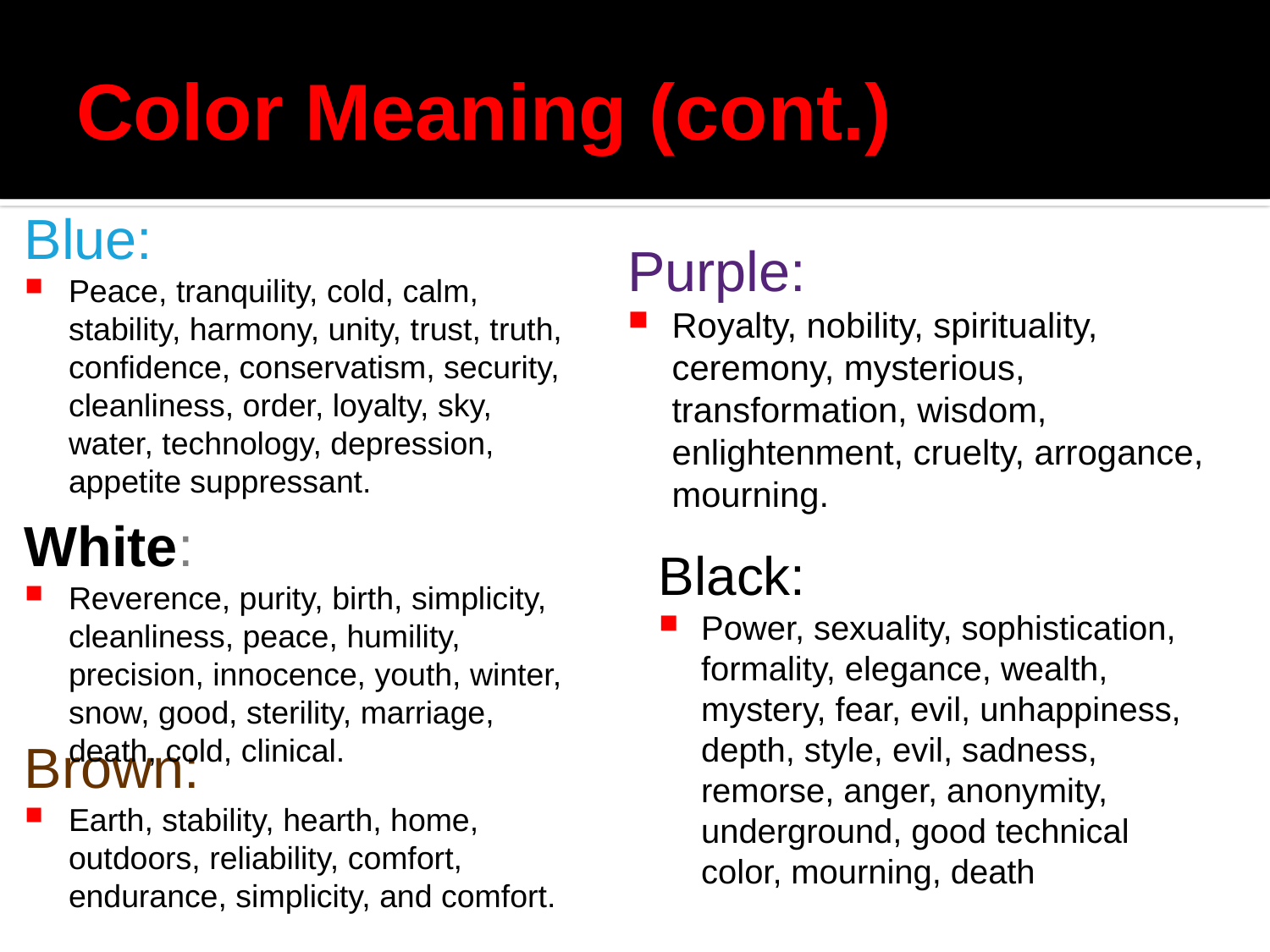

# Color Meaning (cont.)
Blue:
Peace, tranquility, cold, calm, stability, harmony, unity, trust, truth, confidence, conservatism, security, cleanliness, order, loyalty, sky, water, technology, depression, appetite suppressant.
Purple:
Royalty, nobility, spirituality, ceremony, mysterious, transformation, wisdom, enlightenment, cruelty, arrogance, mourning.
White:
Reverence, purity, birth, simplicity, cleanliness, peace, humility, precision, innocence, youth, winter, snow, good, sterility, marriage, death, cold, clinical.
Black:
Power, sexuality, sophistication, formality, elegance, wealth, mystery, fear, evil, unhappiness, depth, style, evil, sadness, remorse, anger, anonymity, underground, good technical color, mourning, death
Brown:
Earth, stability, hearth, home, outdoors, reliability, comfort, endurance, simplicity, and comfort.